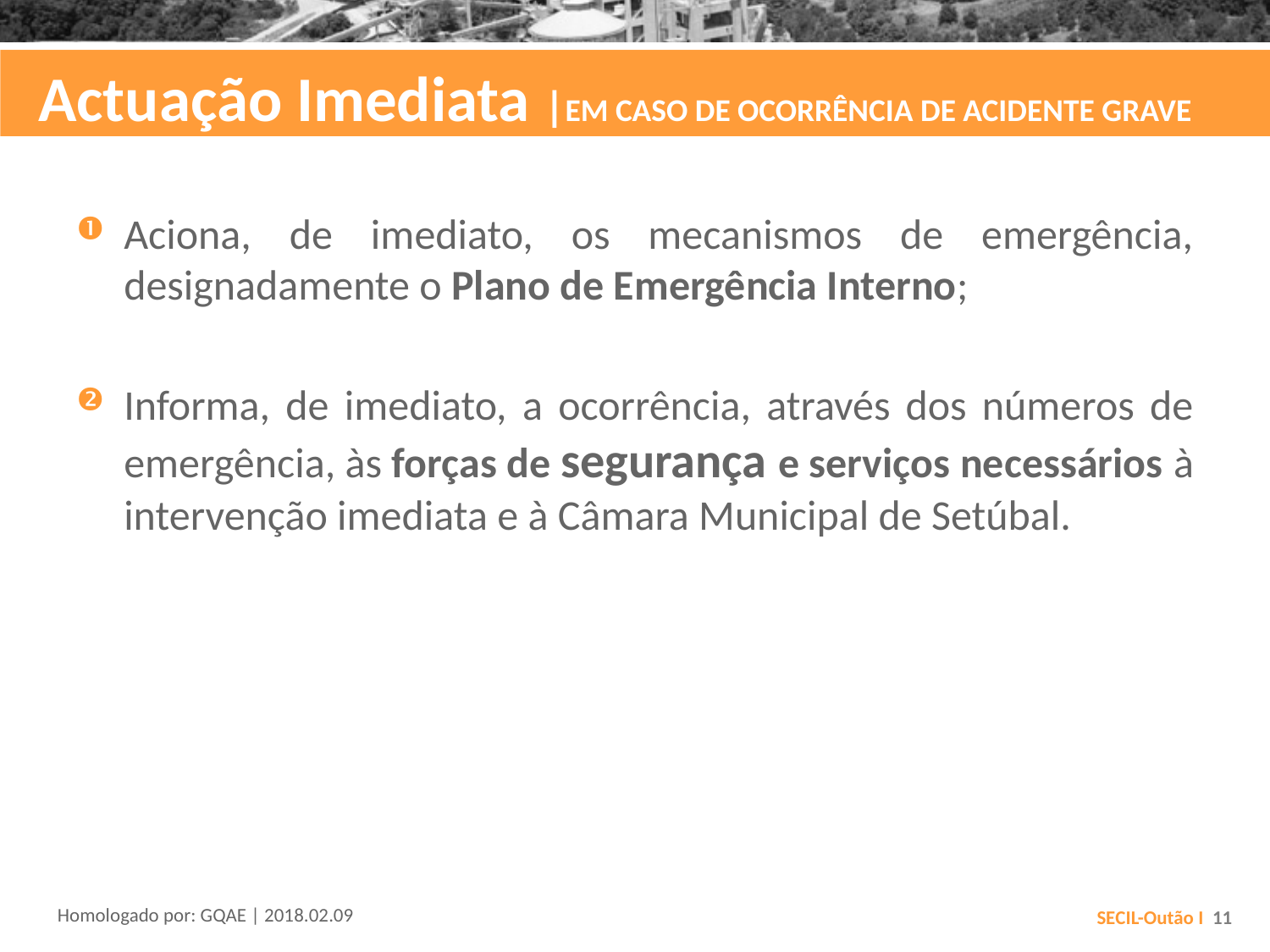

# Actuação Imediata |EM CASO DE OCORRÊNCIA DE ACIDENTE GRAVE
Aciona, de imediato, os mecanismos de emergência, designadamente o Plano de Emergência Interno;

Informa, de imediato, a ocorrência, através dos números de emergência, às forças de segurança e serviços necessários à intervenção imediata e à Câmara Municipal de Setúbal.

Homologado por: GQAE | 2018.02.09
SECIL-Outão I  11